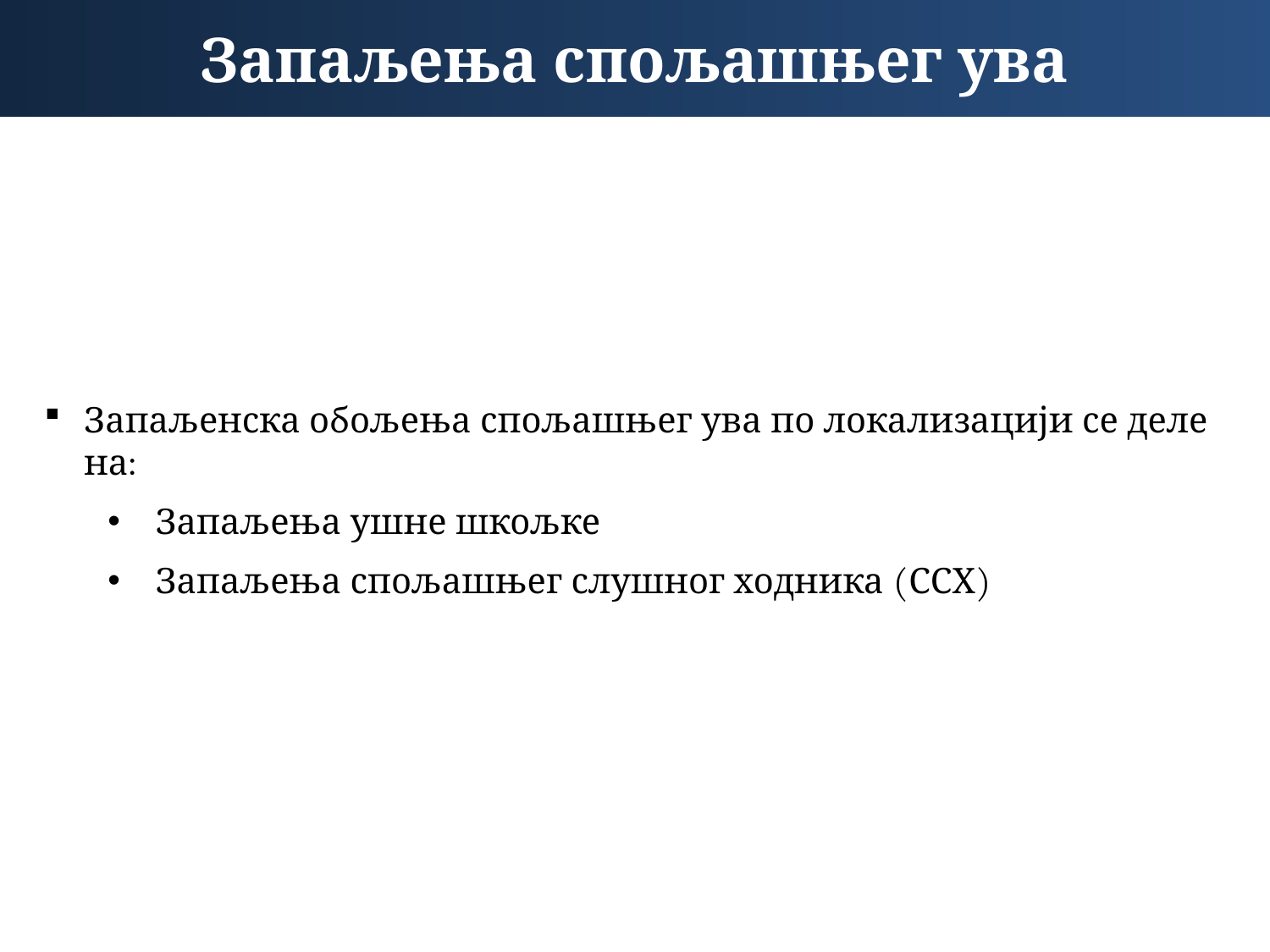

Запаљења спољашњег ува

Запаљенска обољења спољашњег ува по локализацији се деле на:

Запаљења ушне шкољке

Запаљења спољашњег слушног ходника (ССХ)